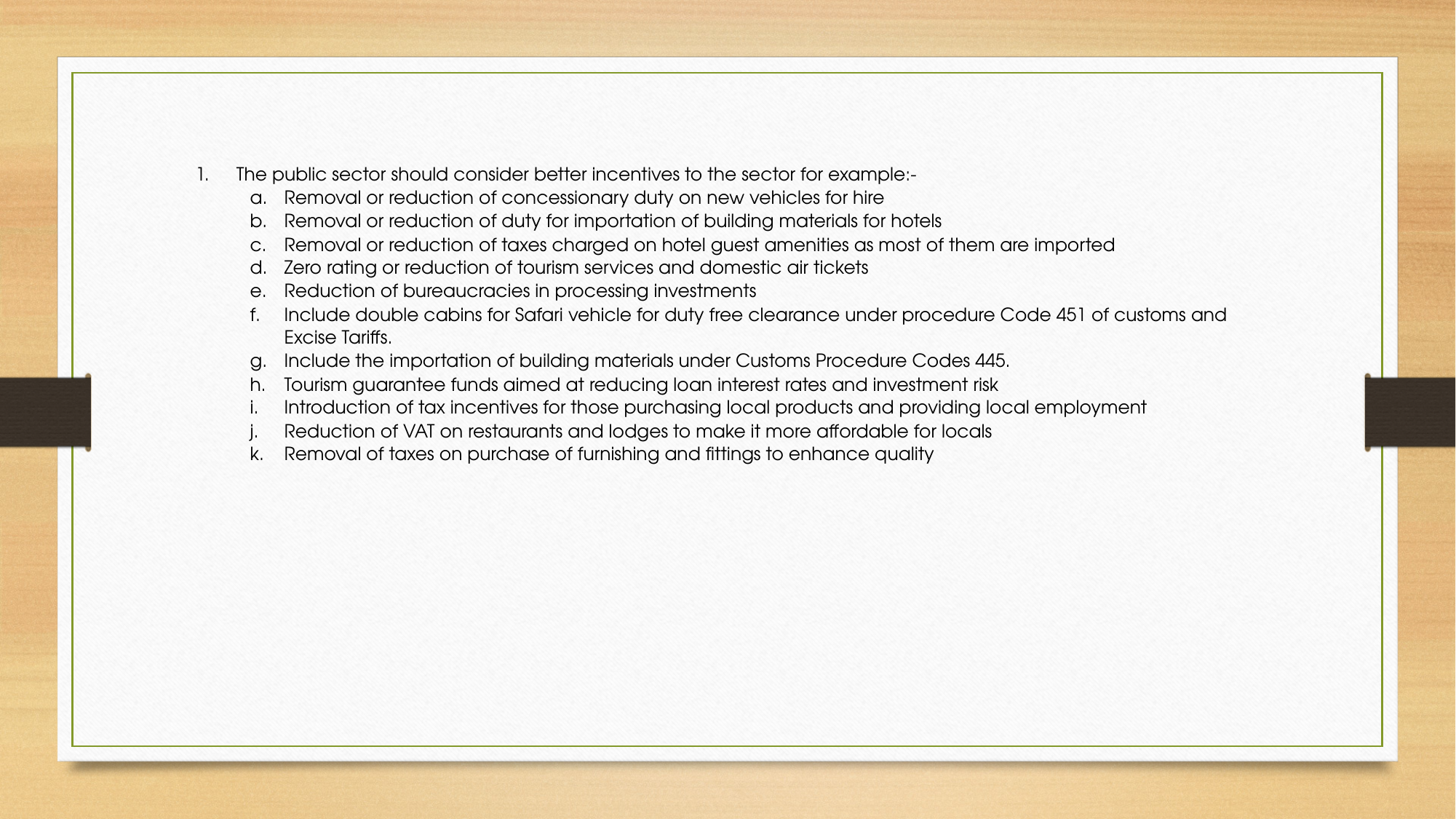

The public sector should consider better incentives to the sector for example:-
Removal or reduction of concessionary duty on new vehicles for hire
Removal or reduction of duty for importation of building materials for hotels
Removal or reduction of taxes charged on hotel guest amenities as most of them are imported
Zero rating or reduction of tourism services and domestic air tickets
Reduction of bureaucracies in processing investments
Include double cabins for Safari vehicle for duty free clearance under procedure Code 451 of customs and Excise Tariffs.
Include the importation of building materials under Customs Procedure Codes 445.
Tourism guarantee funds aimed at reducing loan interest rates and investment risk
Introduction of tax incentives for those purchasing local products and providing local employment
Reduction of VAT on restaurants and lodges to make it more affordable for locals
Removal of taxes on purchase of furnishing and fittings to enhance quality